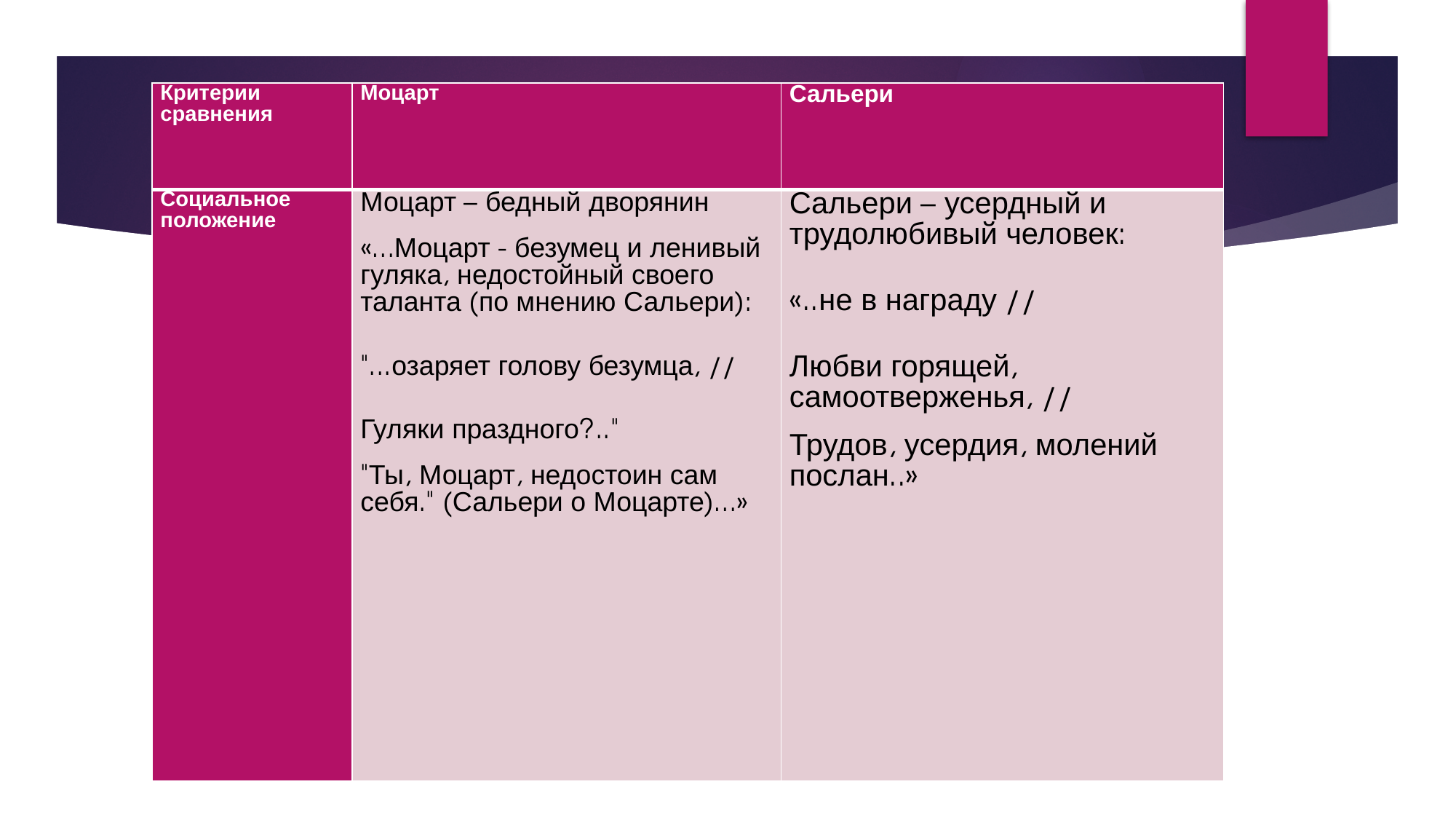

| Критерии сравнения | Моцарт | Сальери |
| --- | --- | --- |
| Социальное положение | Моцарт – бедный дворянин «…Моцарт - безумец и ленивый гуляка, недостойный своего таланта (по мнению Сальери): "...озаряет голову безумца, // Гуляки праздного?.." "Ты, Моцарт, недостоин сам себя." (Сальери о Моцарте)…» | Сальери – усердный и трудолюбивый человек: «..не в награду // Любви горящей, самоотверженья, // Трудов, усердия, молений послан..» |
#